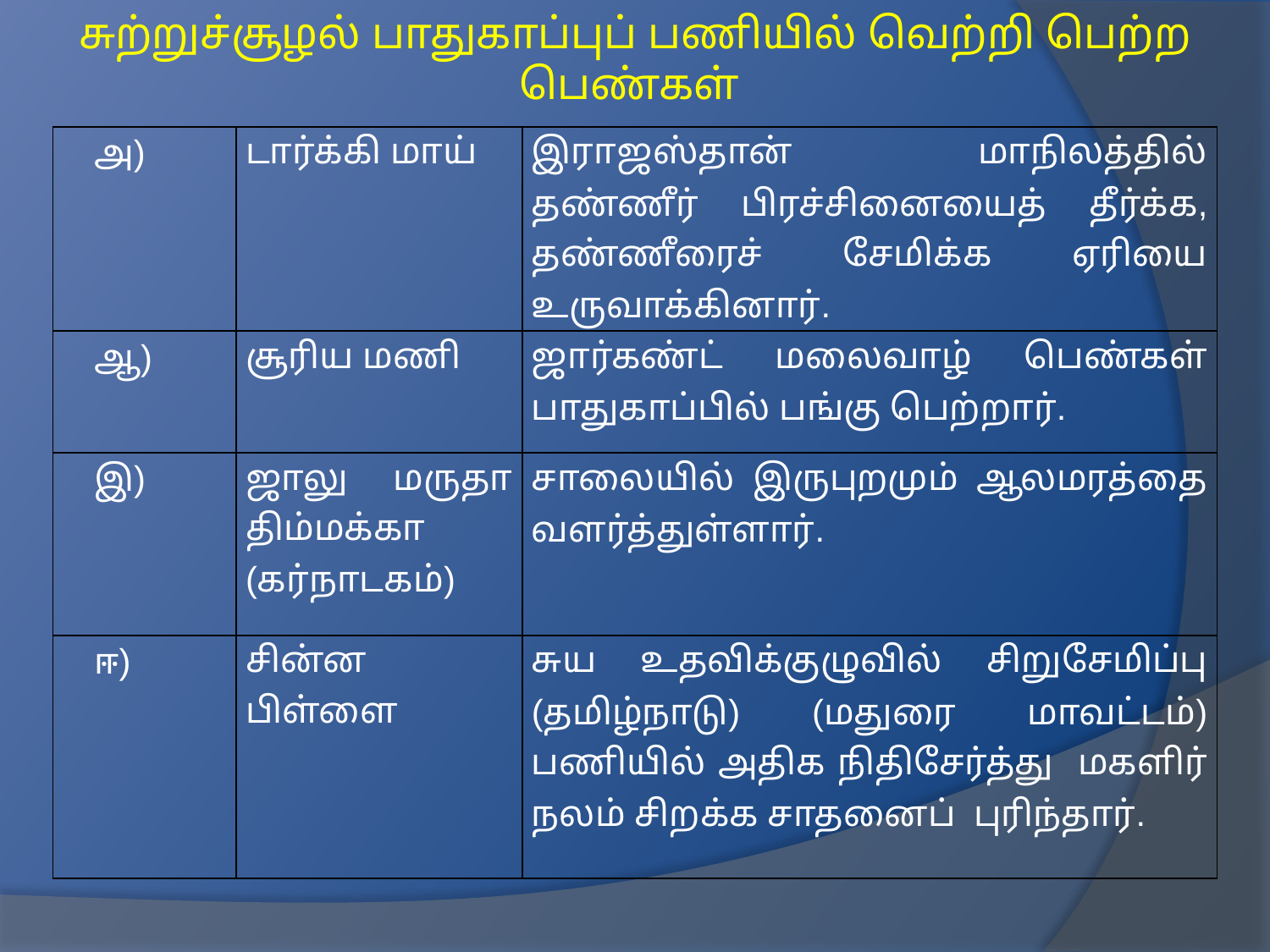

சுற்றுச்சூழல் பாதுகாப்புப் பணியில் வெற்றி பெற்ற பெண்கள்
| அ) | டார்க்கி மாய் | இராஜஸ்தான் மாநிலத்தில் தண்ணீர் பிரச்சினையைத் தீர்க்க, தண்ணீரைச் சேமிக்க ஏரியை உருவாக்கினார். |
| --- | --- | --- |
| ஆ) | சூரிய மணி | ஜார்கண்ட் மலைவாழ் பெண்கள் பாதுகாப்பில் பங்கு பெற்றார். |
| இ) | ஜாலு மருதா திம்மக்கா (கர்நாடகம்) | சாலையில் இருபுறமும் ஆலமரத்தை வளர்த்துள்ளார். |
| ஈ) | சின்ன பிள்ளை | சுய உதவிக்குழுவில் சிறுசேமிப்பு (தமிழ்நாடு) (மதுரை மாவட்டம்) பணியில் அதிக நிதிசேர்த்து மகளிர் நலம் சிறக்க சாதனைப் புரிந்தார். |